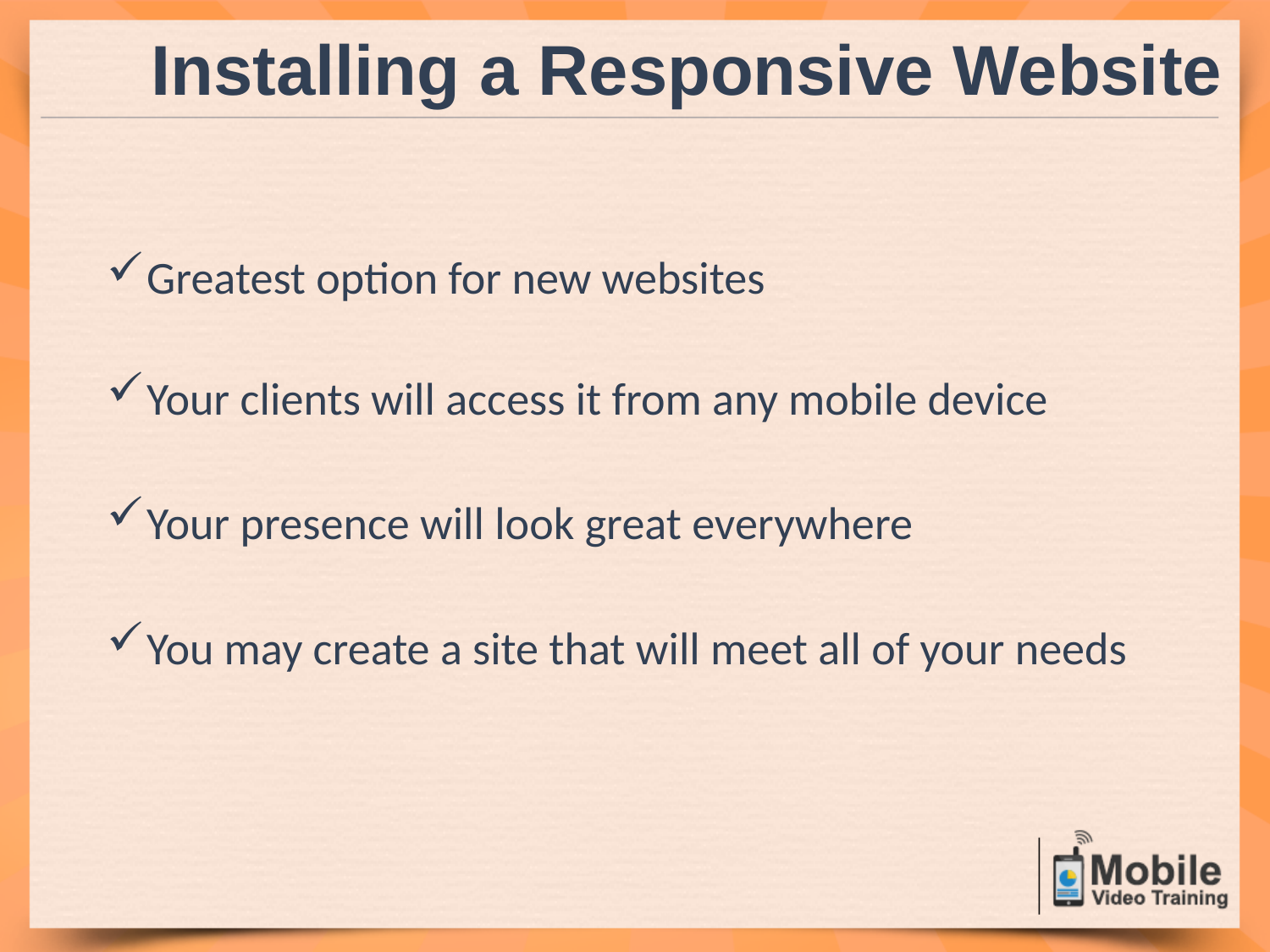

Installing a Responsive Website
Greatest option for new websites
Your clients will access it from any mobile device
Your presence will look great everywhere
You may create a site that will meet all of your needs